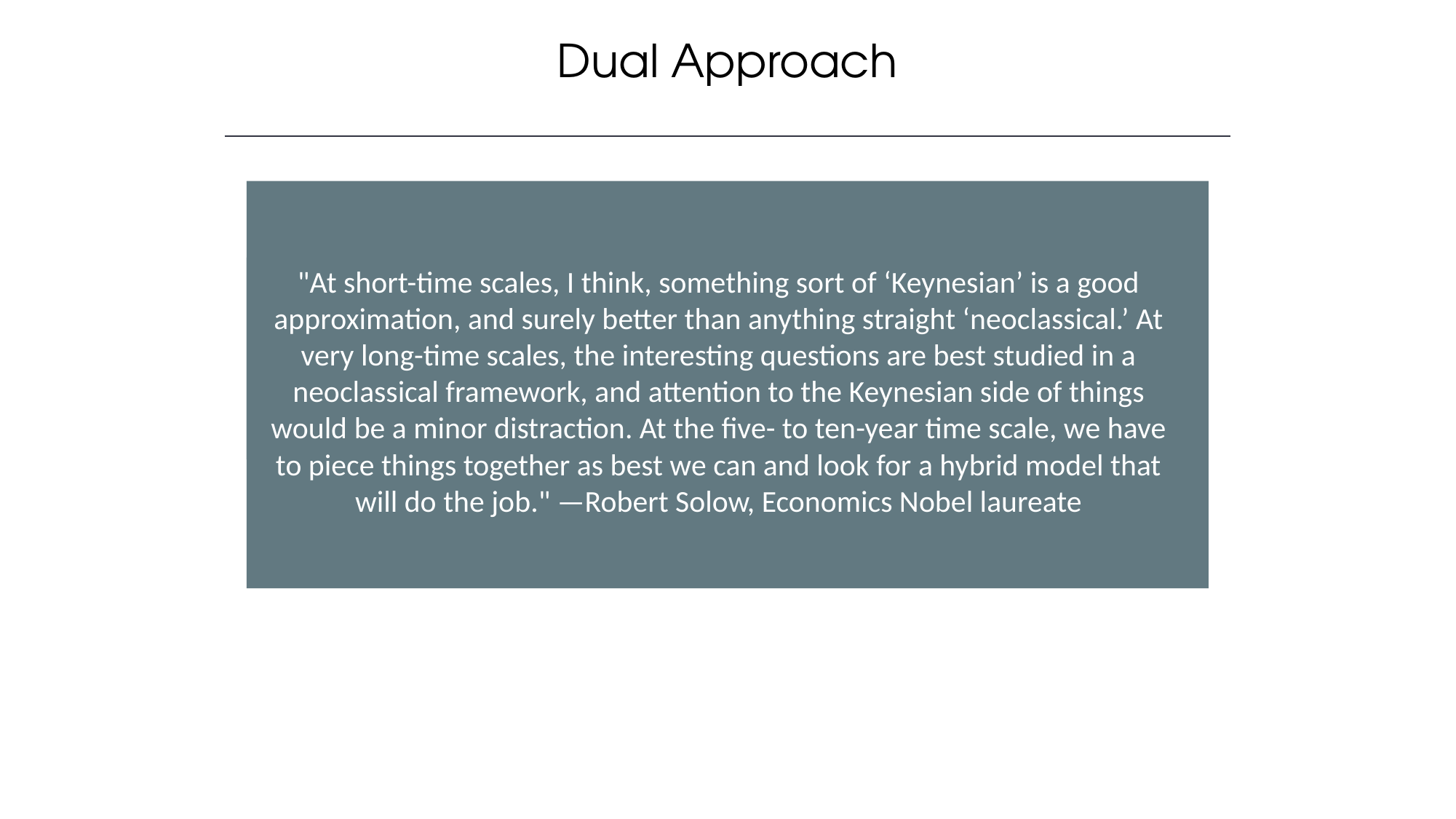

Dual Approach
HAWKES LEARNING

"At short-time scales, I think, something sort of ‘Keynesian’ is a good approximation, and surely better than anything straight ‘neoclassical.’ At very long-time scales, the interesting questions are best studied in a neoclassical framework, and attention to the Keynesian side of things would be a minor distraction. At the five- to ten-year time scale, we have to piece things together as best we can and look for a hybrid model that will do the job." —Robert Solow, Economics Nobel laureate
The CPI is subject to two types of bias: substitution bias and quality/new goods bias.
Both substitution bias and quality/new goods bias tend to overstate the negative impact of inflation on consumers.